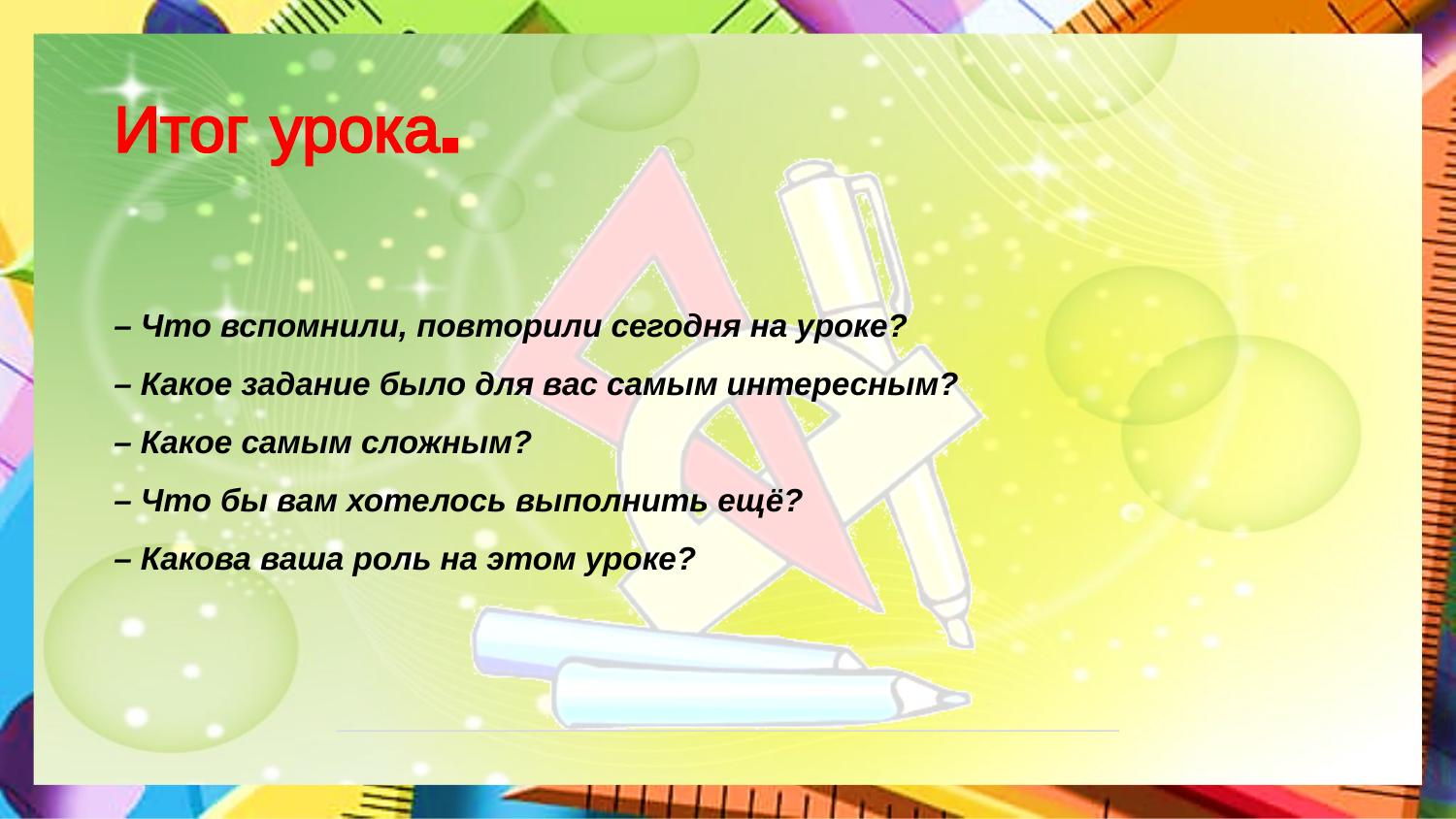

Итог урока.

– Что вспомнили, повторили сегодня на уроке?
– Какое задание было для вас самым интересным?
– Какое самым сложным?
– Что бы вам хотелось выполнить ещё?
– Какова ваша роль на этом уроке?